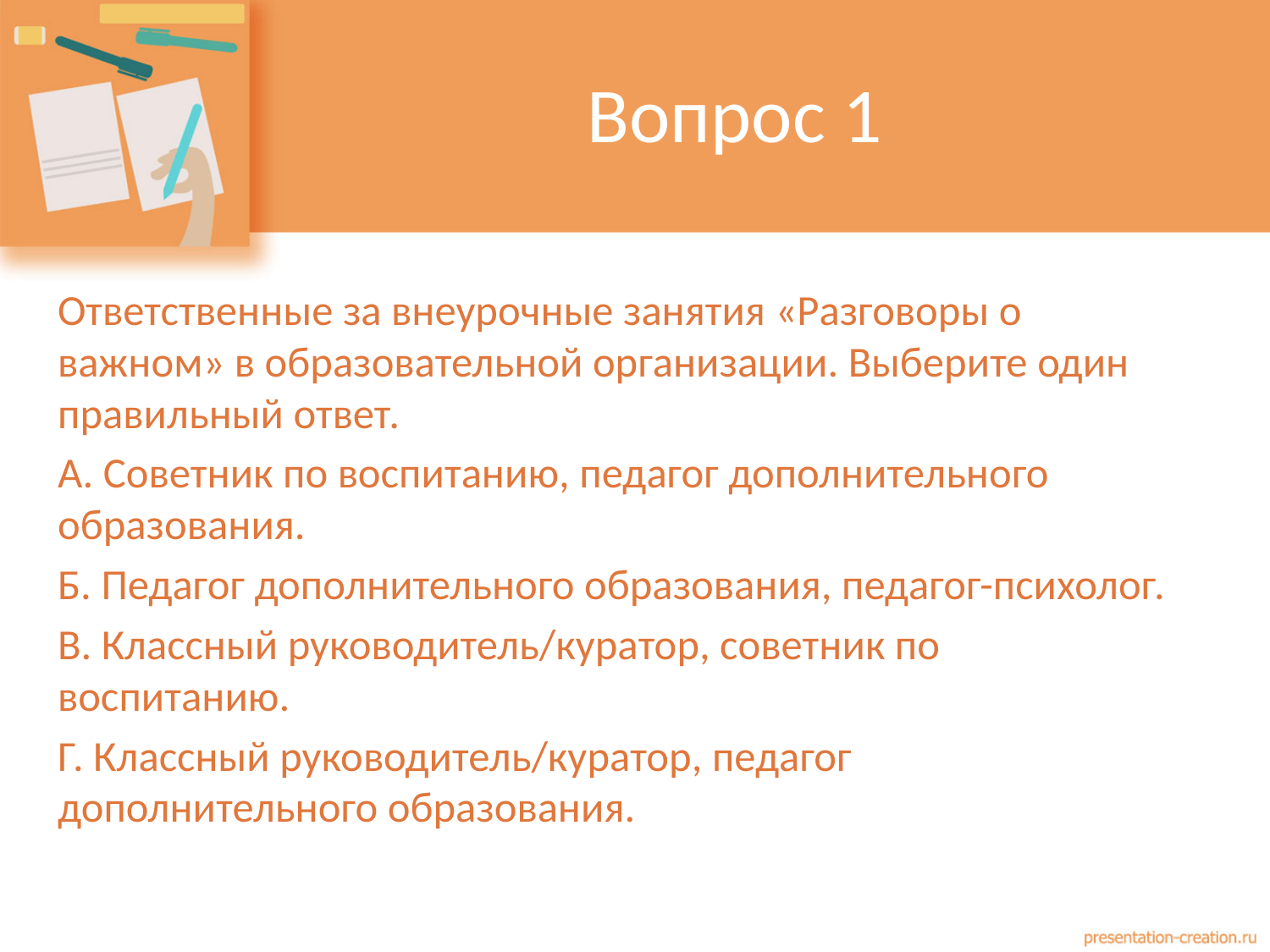

# Вопрос 1
Ответственные за внеурочные занятия «Разговоры о важном» в образовательной организации. Выберите один правильный ответ.
А. Советник по воспитанию, педагог дополнительного образования.
Б. Педагог дополнительного образования, педагог-психолог.
В. Классный руководитель/куратор, советник по воспитанию.
Г. Классный руководитель/куратор, педагог дополнительного образования.